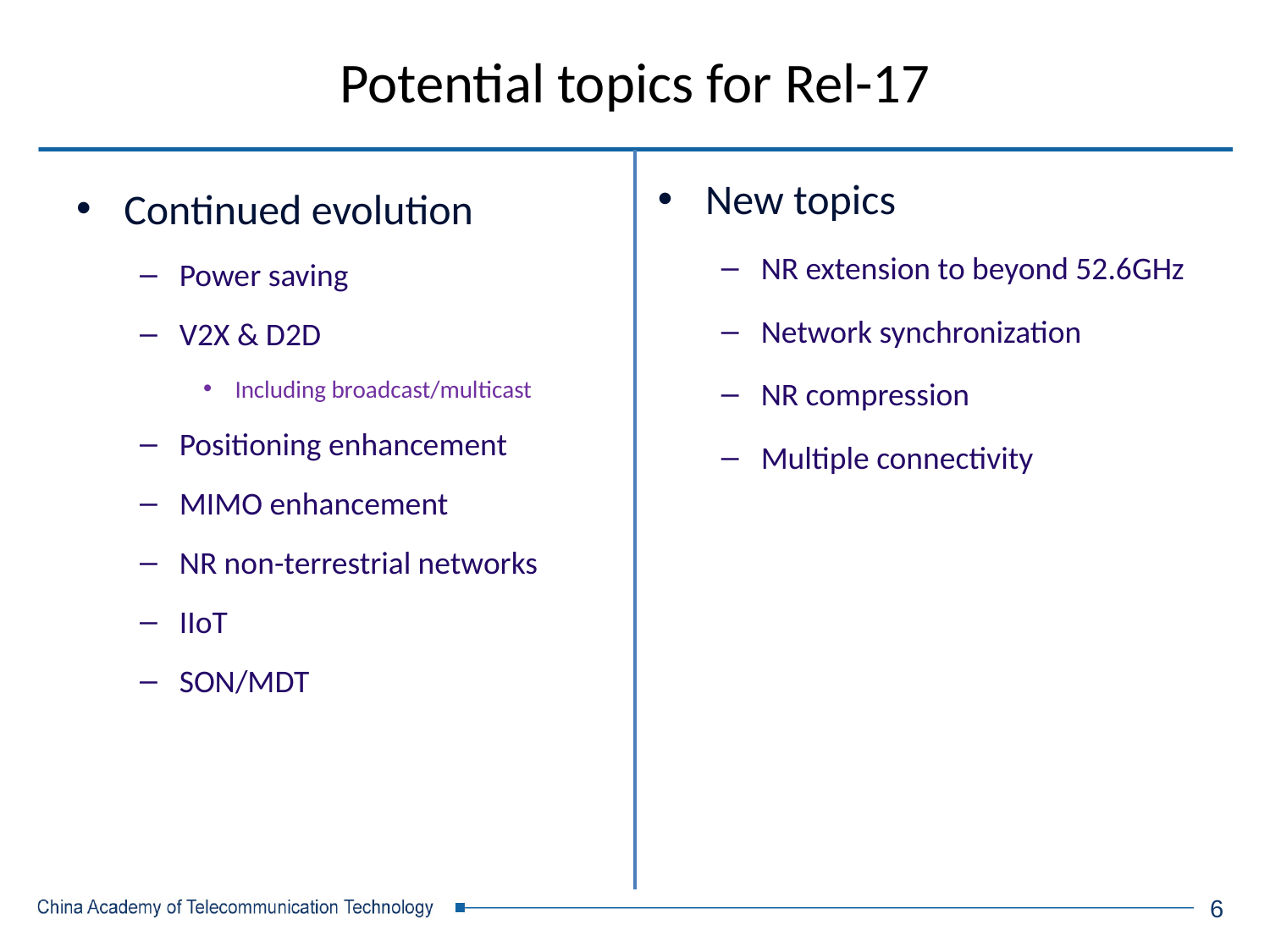

# Potential topics for Rel-17
New topics
NR extension to beyond 52.6GHz
Network synchronization
NR compression
Multiple connectivity

Continued evolution
Power saving
V2X & D2D
Including broadcast/multicast
Positioning enhancement
MIMO enhancement
NR non-terrestrial networks
IIoT
SON/MDT

6